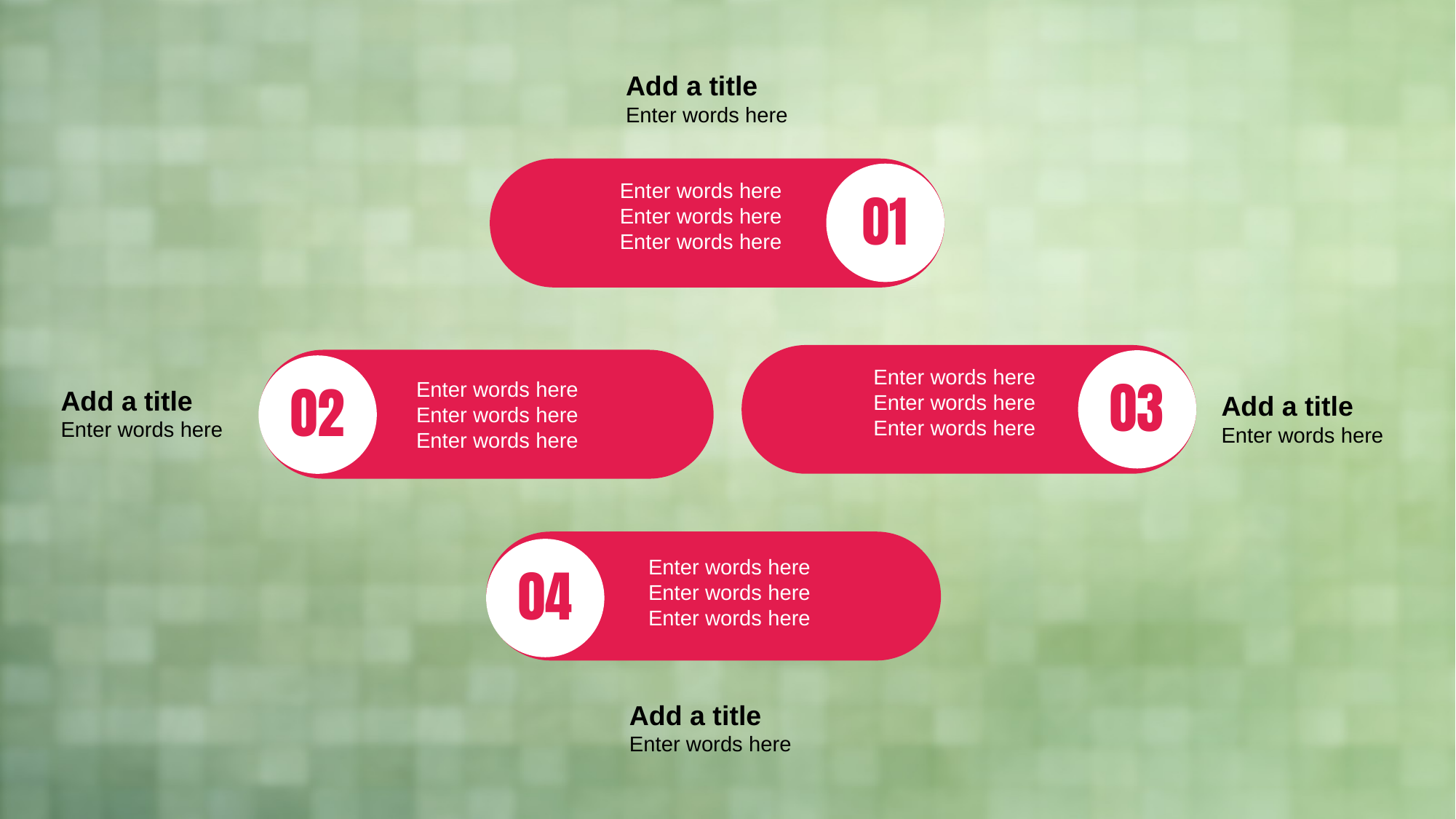

Add a title
Enter words here

01
Enter words here
Enter words here
Enter words here

03

02
Enter words here
Enter words here
Enter words here
Enter words here
Enter words here
Enter words here
Add a title
Enter words here
Add a title
Enter words here

04
Enter words here
Enter words here
Enter words here
Add a title
Enter words here